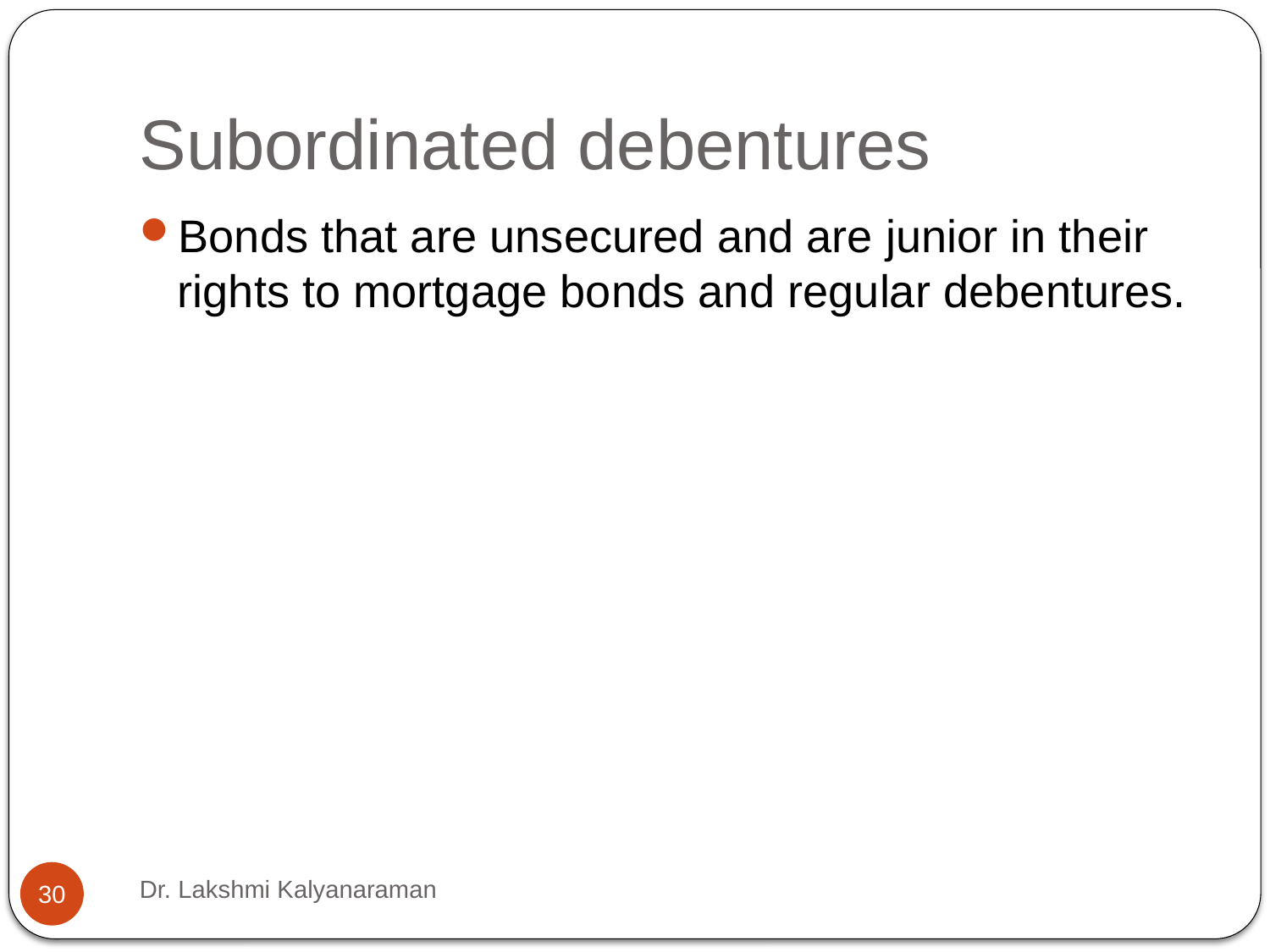

# Subordinated debentures
Bonds that are unsecured and are junior in their rights to mortgage bonds and regular debentures.
Dr. Lakshmi Kalyanaraman
30